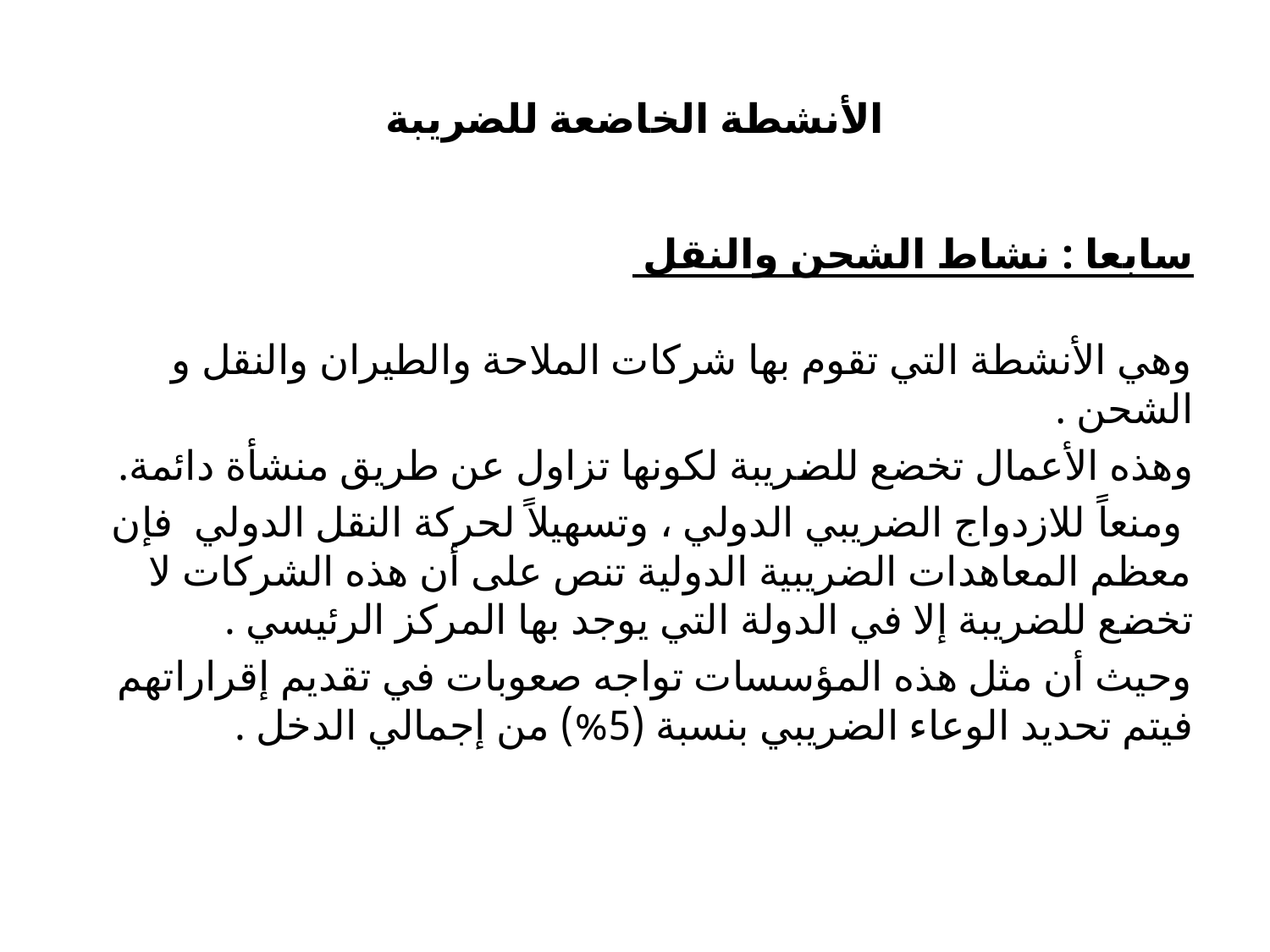

# الأنشطة الخاضعة للضريبة
سابعا : نشاط الشحن والنقل
وهي الأنشطة التي تقوم بها شركات الملاحة والطيران والنقل و الشحن .
وهذه الأعمال تخضع للضريبة لكونها تزاول عن طريق منشأة دائمة.
 ومنعاً للازدواج الضريبي الدولي ، وتسهيلاً لحركة النقل الدولي  فإن معظم المعاهدات الضريبية الدولية تنص على أن هذه الشركات لا تخضع للضريبة إلا في الدولة التي يوجد بها المركز الرئيسي .
وحيث أن مثل هذه المؤسسات تواجه صعوبات في تقديم إقراراتهم فيتم تحديد الوعاء الضريبي بنسبة (5%) من إجمالي الدخل .